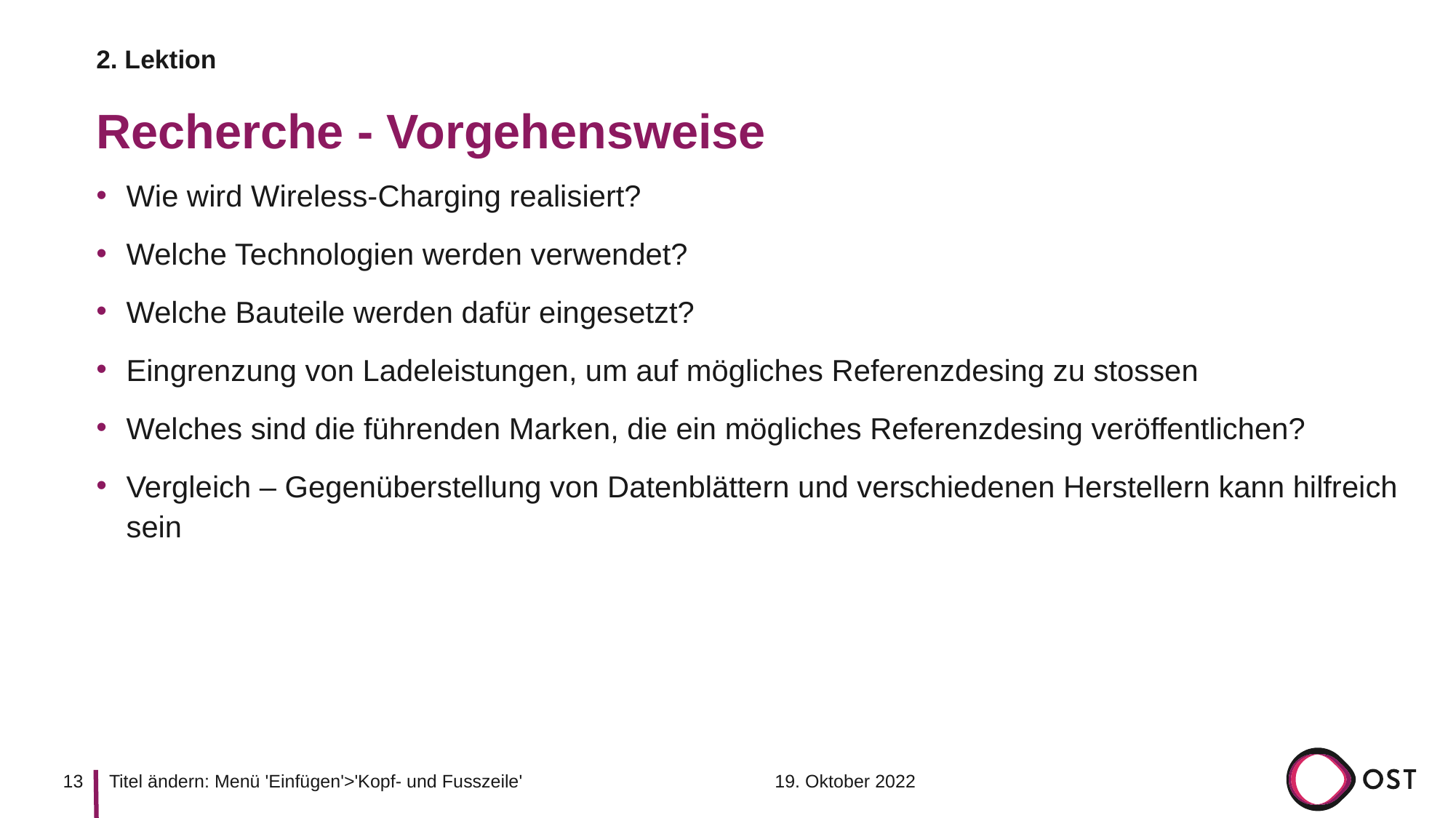

2. Lektion
# Recherche - Vorgehensweise
Wie wird Wireless-Charging realisiert?
Welche Technologien werden verwendet?
Welche Bauteile werden dafür eingesetzt?
Eingrenzung von Ladeleistungen, um auf mögliches Referenzdesing zu stossen
Welches sind die führenden Marken, die ein mögliches Referenzdesing veröffentlichen?
Vergleich – Gegenüberstellung von Datenblättern und verschiedenen Herstellern kann hilfreich sein
13
19. Oktober 2022
Titel ändern: Menü 'Einfügen'>'Kopf- und Fusszeile'